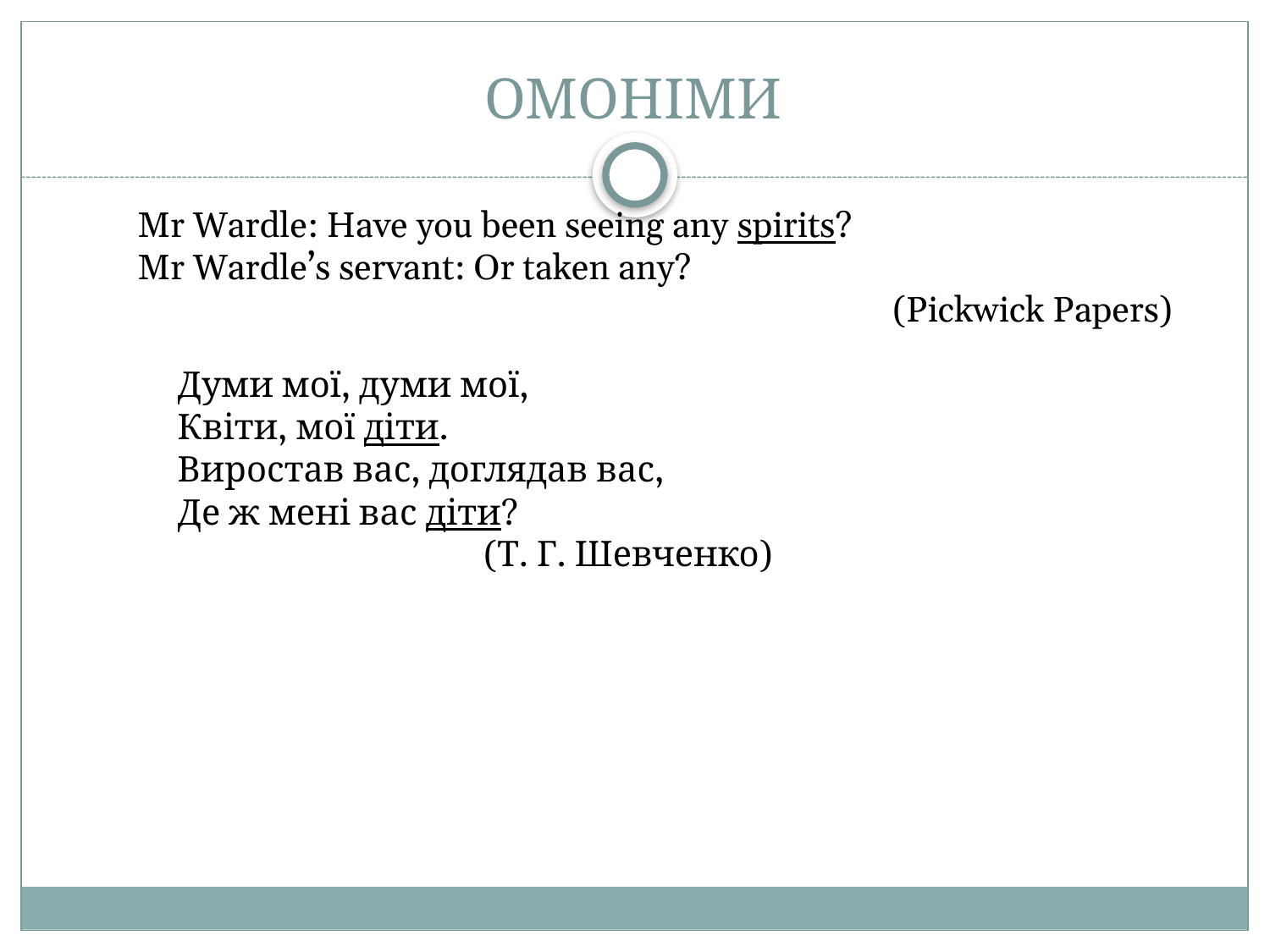

# ОМОНІМИ
Mr Wardle: Have you been seeing any spirits?
Mr Wardle’s servant: Or taken any?
(Pickwick Papers)
Думи мої, думи мої,
Квіти, мої діти.
Виростав вас, доглядав вас,
Де ж мені вас діти?
(Т. Г. Шевченко)